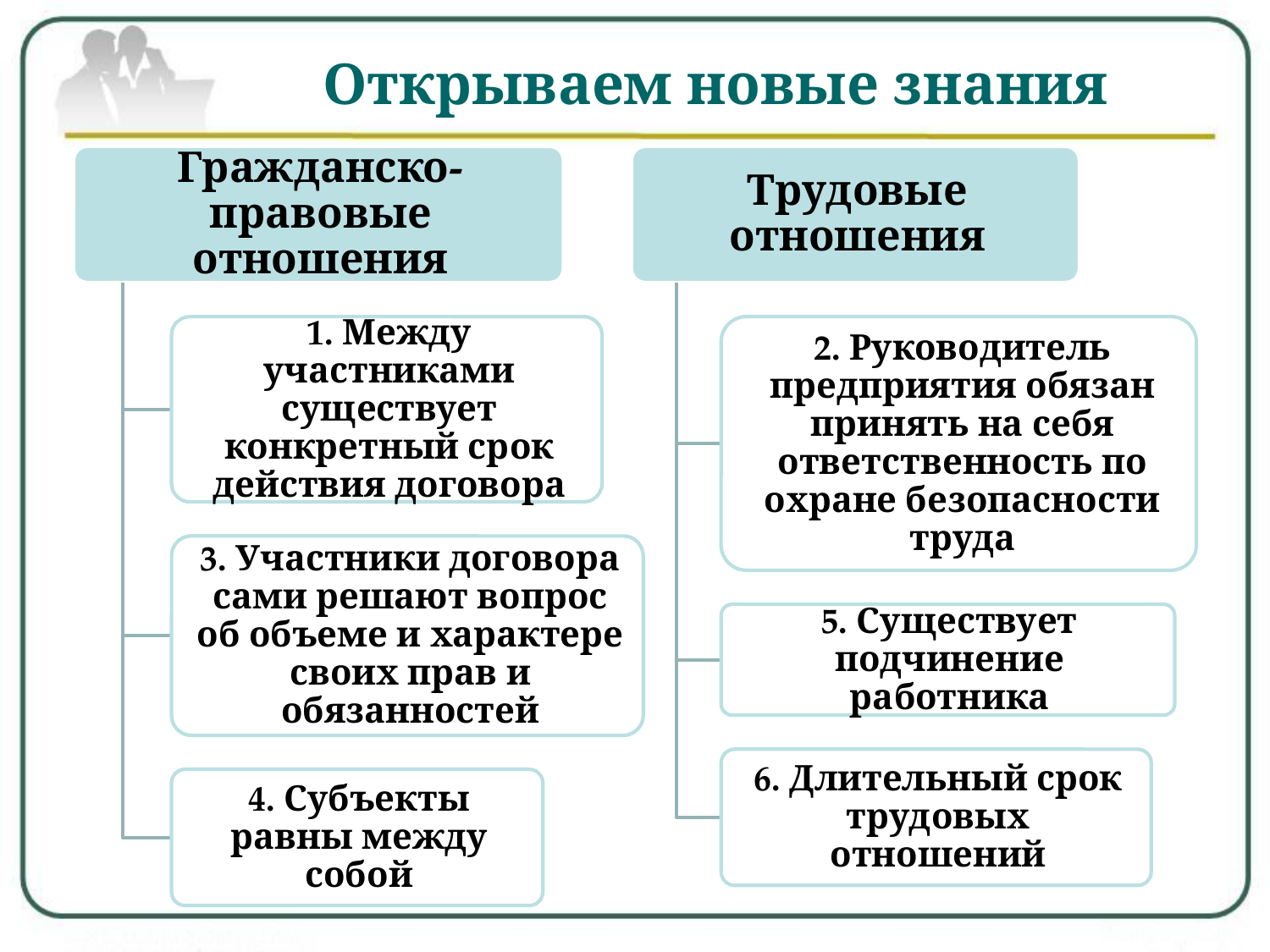

# Открываем новые знания
Гражданско-правовые отношения
1. Между участниками существует конкретный срок действия договора
3. Участники договора сами решают вопрос об объеме и характере своих прав и обязанностей
4. Субъекты равны между собой
Трудовые отношения
2. Руководитель предприятия обязан принять на себя ответственность по охране безопасности труда
5. Существует подчинение работника
6. Длительный срок трудовых отношений